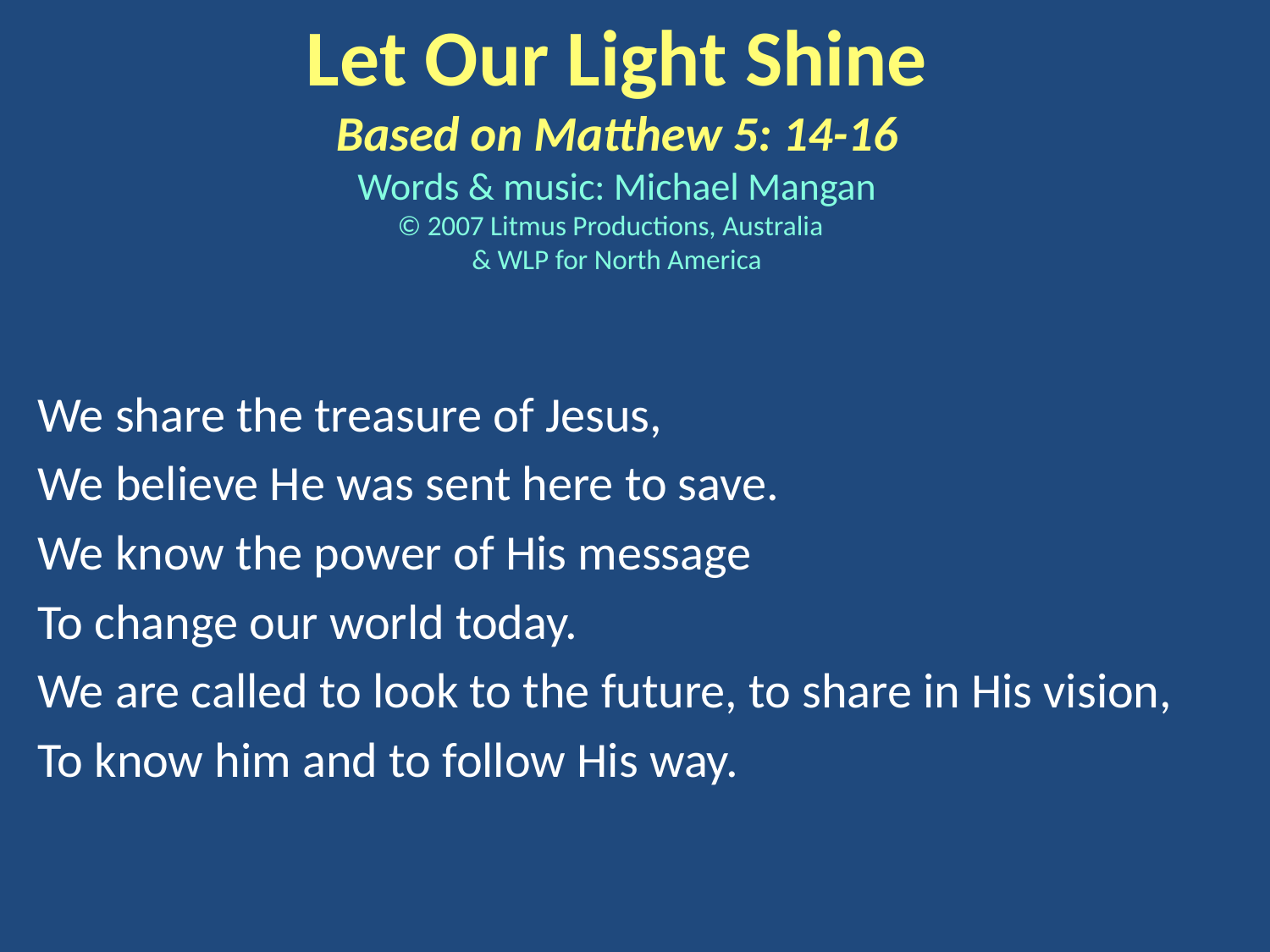

Let Our Light Shine
Based on Matthew 5: 14-16
Words & music: Michael Mangan
© 2007 Litmus Productions, Australia
& WLP for North America
We share the treasure of Jesus,
We believe He was sent here to save.
We know the power of His message
To change our world today.
We are called to look to the future, to share in His vision,
To know him and to follow His way.